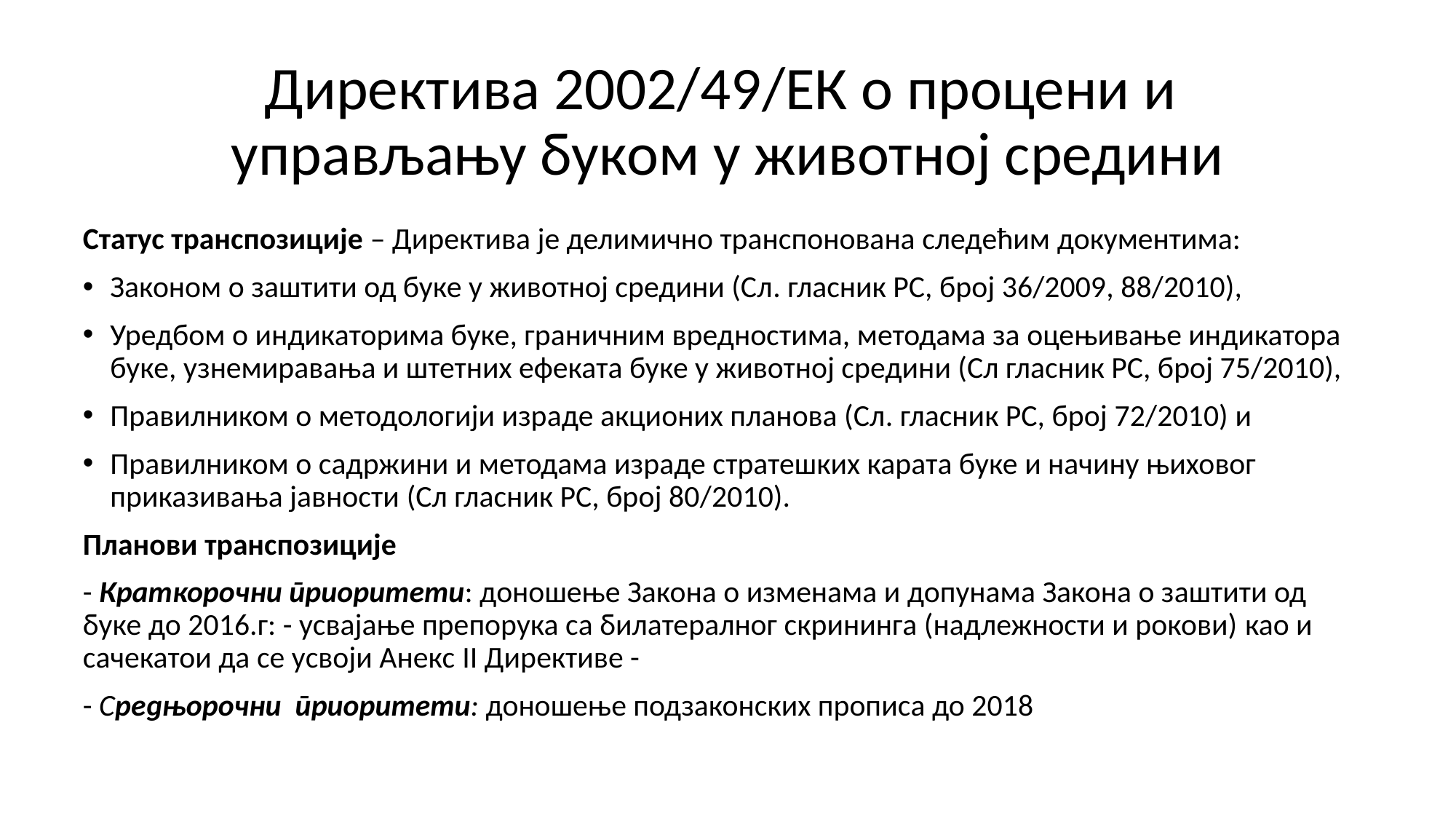

# Директива 2002/49/ЕК о процени и управљању буком у животној средини
Статус транспозиције – Директива је делимично транспонована следећим документима:
Законом о заштити од буке у животној средини (Сл. гласник РС, број 36/2009, 88/2010),
Уредбом о индикаторима буке, граничним вредностима, методама за оцењивање индикатора буке, узнемиравања и штетних ефеката буке у животној средини (Сл гласник РС, број 75/2010),
Правилником о методологији израде акционих планова (Сл. гласник РС, број 72/2010) и
Правилником о садржини и методама израде стратешких карата буке и начину њиховог приказивања јавности (Сл гласник РС, број 80/2010).
Планови транспозиције
- Краткорочни приоритети: доношење Закона о изменама и допунама Закона о заштити од буке до 2016.г: - усвајање препорука са билатералног скрининга (надлежности и рокови) као и сачекатои да се усвоји Анекс II Директиве -
- Средњорочни  приоритети: доношење подзаконских прописа до 2018